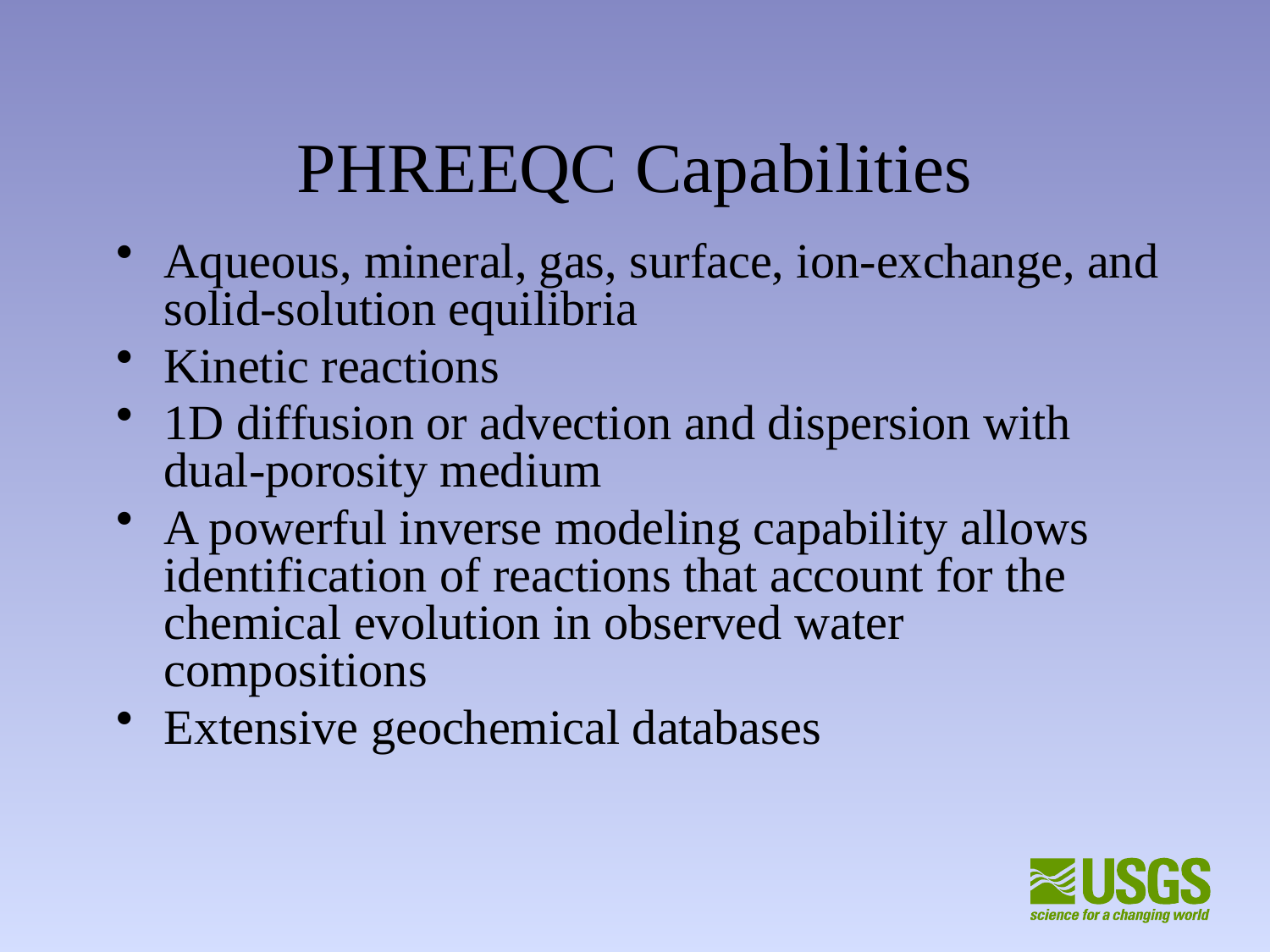

# PHREEQC Capabilities
Aqueous, mineral, gas, surface, ion-exchange, and solid-solution equilibria
Kinetic reactions
1D diffusion or advection and dispersion with dual-porosity medium
A powerful inverse modeling capability allows identification of reactions that account for the chemical evolution in observed water compositions
Extensive geochemical databases